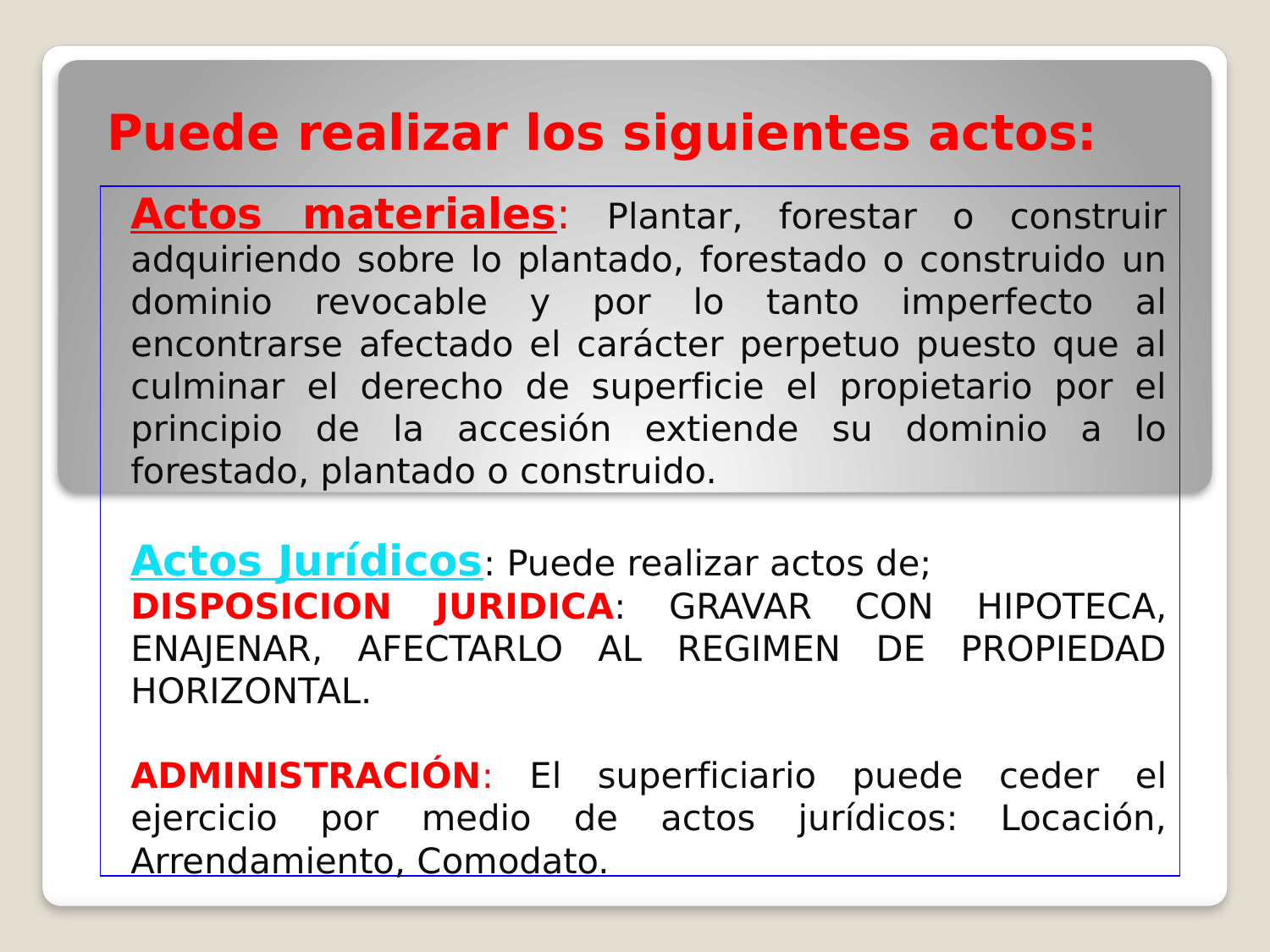

# Puede realizar los siguientes actos:
Actos materiales: Plantar, forestar o construir adquiriendo sobre lo plantado, forestado o construido un dominio revocable y por lo tanto imperfecto al encontrarse afectado el carácter perpetuo puesto que al culminar el derecho de superficie el propietario por el principio de la accesión extiende su dominio a lo forestado, plantado o construido.

Actos Jurídicos: Puede realizar actos de;
DISPOSICION JURIDICA: GRAVAR CON HIPOTECA, ENAJENAR, AFECTARLO AL REGIMEN DE PROPIEDAD HORIZONTAL.

ADMINISTRACIÓN: El superficiario puede ceder el ejercicio por medio de actos jurídicos: Locación, Arrendamiento, Comodato.